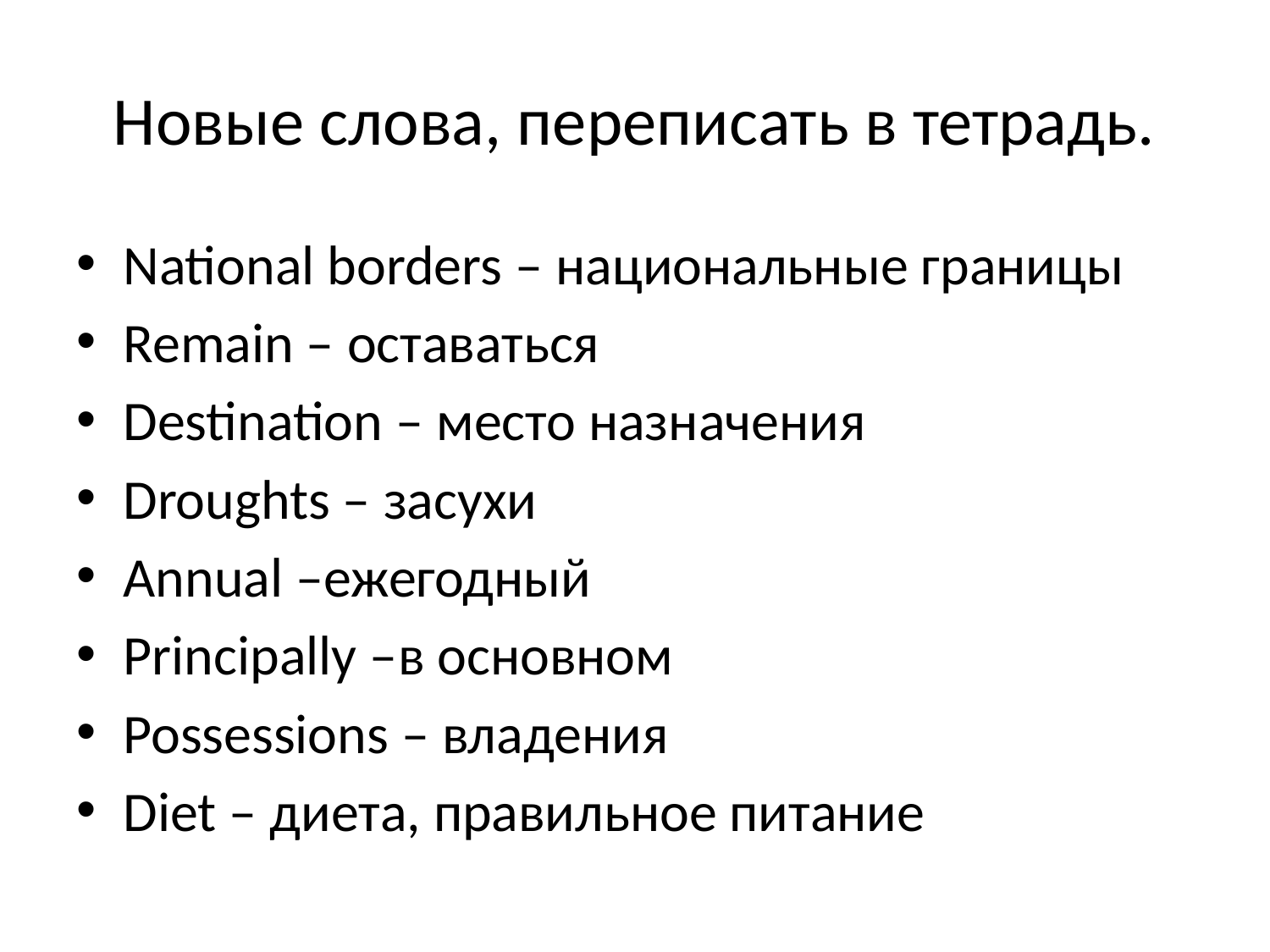

# Новые слова, переписать в тетрадь.
National borders – национальные границы
Remain – оставаться
Destination – место назначения
Droughts – засухи
Annual –ежегодный
Principally –в основном
Possessions – владения
Diet – диета, правильное питание